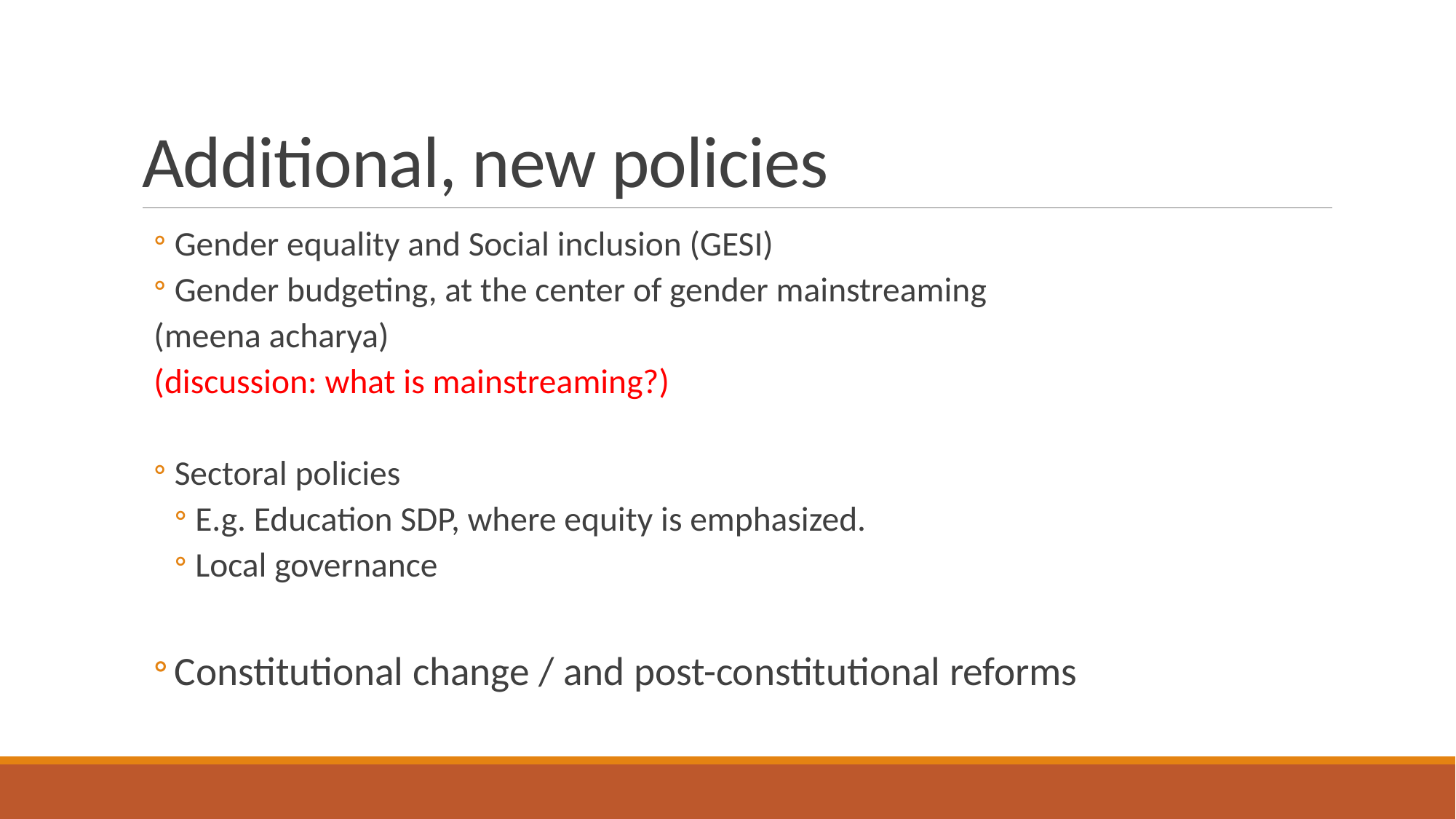

# Additional, new policies
Gender equality and Social inclusion (GESI)
Gender budgeting, at the center of gender mainstreaming
(meena acharya)
(discussion: what is mainstreaming?)

Sectoral policies
E.g. Education SDP, where equity is emphasized.
Local governance

Constitutional change / and post-constitutional reforms